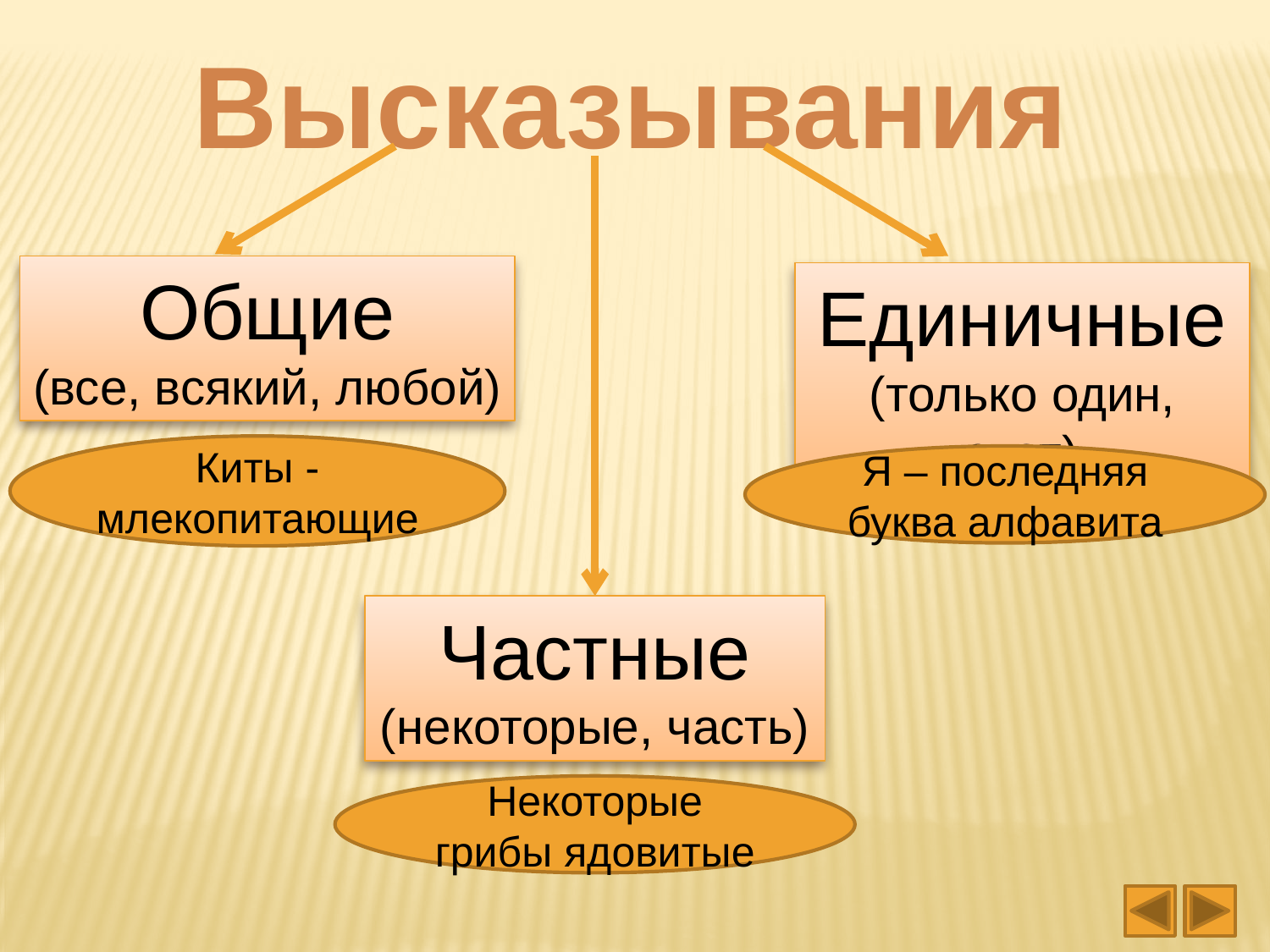

Высказывания
Общие
(все, всякий, любой)
Единичные
(только один, этот)
Киты - млекопитающие
Я – последняя буква алфавита
Частные
(некоторые, часть)
Некоторые грибы ядовитые